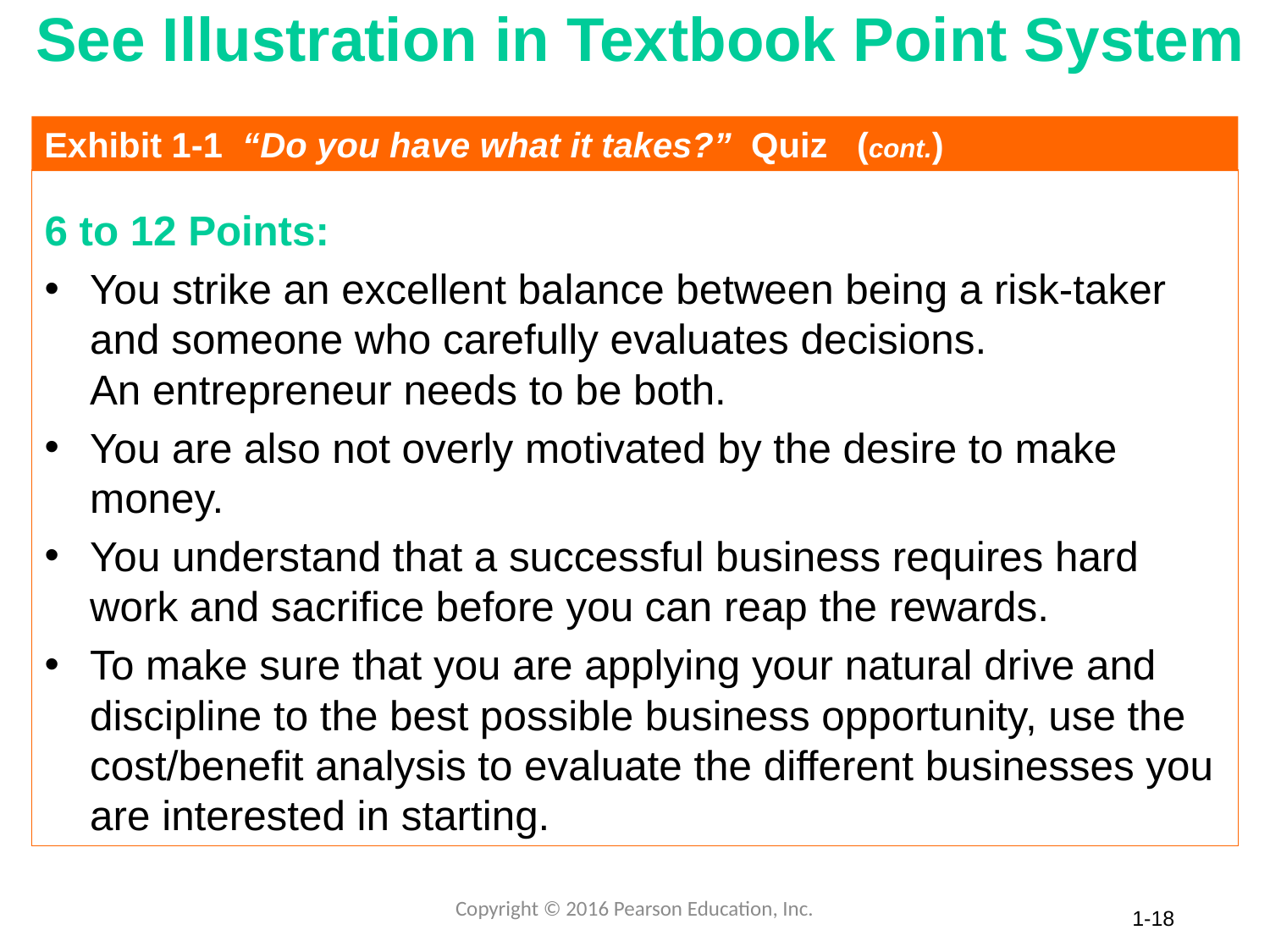

# See Illustration in Textbook Point System
Exhibit 1-1  “Do you have what it takes?”  Quiz   (cont.)

6 to 12 Points:
You strike an excellent balance between being a risk-taker and someone who carefully evaluates decisions. An entrepreneur needs to be both.
You are also not overly motivated by the desire to make money.
You understand that a successful business requires hard work and sacrifice before you can reap the rewards.
To make sure that you are applying your natural drive and discipline to the best possible business opportunity, use the cost/benefit analysis to evaluate the different businesses you are interested in starting.

Copyright © 2016 Pearson Education, Inc.